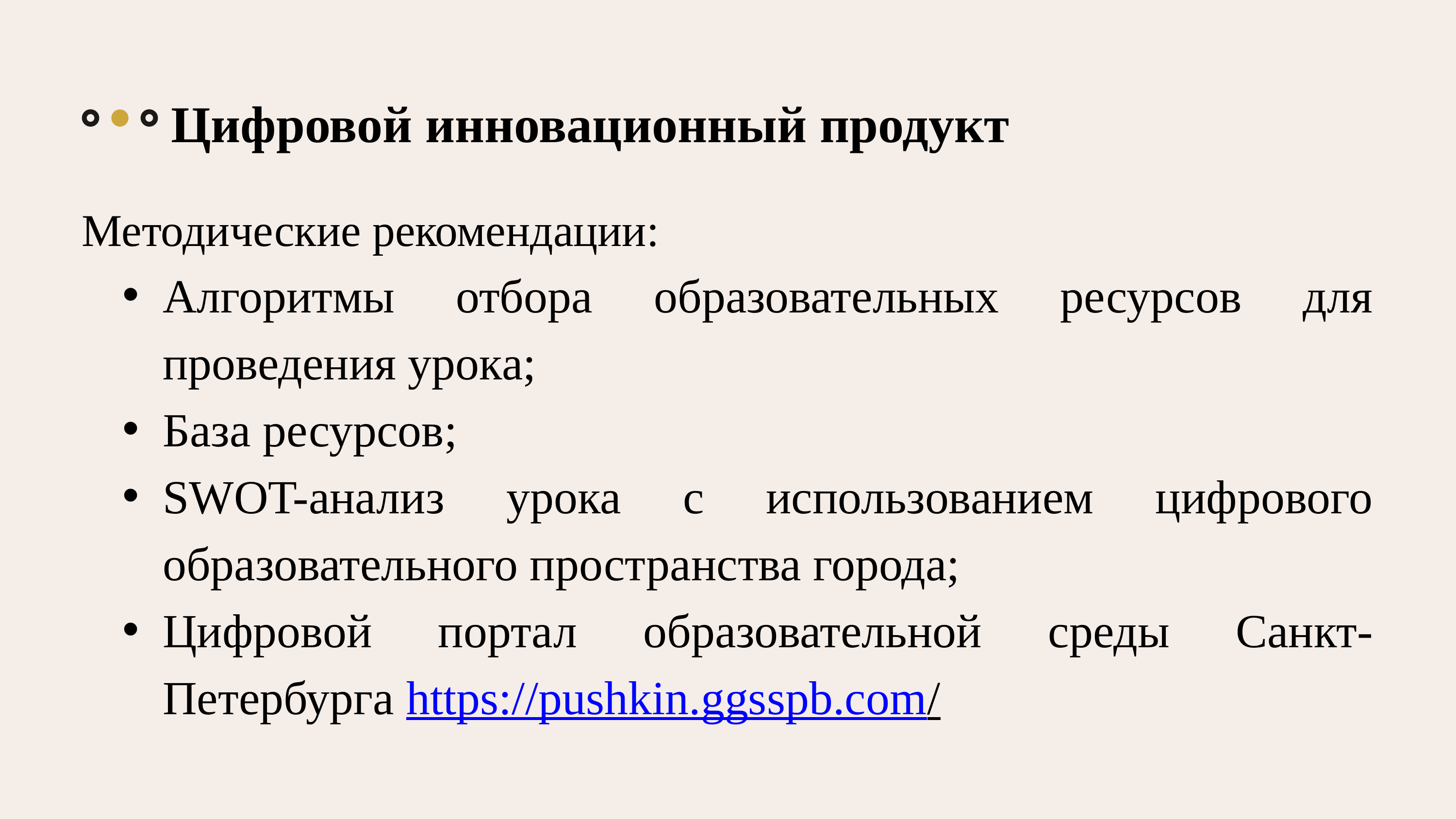

Цифровой инновационный продукт

Методические рекомендации:
Алгоритмы отбора образовательных ресурсов для проведения урока;
База ресурсов;
SWOT-анализ урока с использованием цифрового образовательного пространства города;
Цифровой портал образовательной среды Санкт-Петербурга https://pushkin.ggsspb.com/